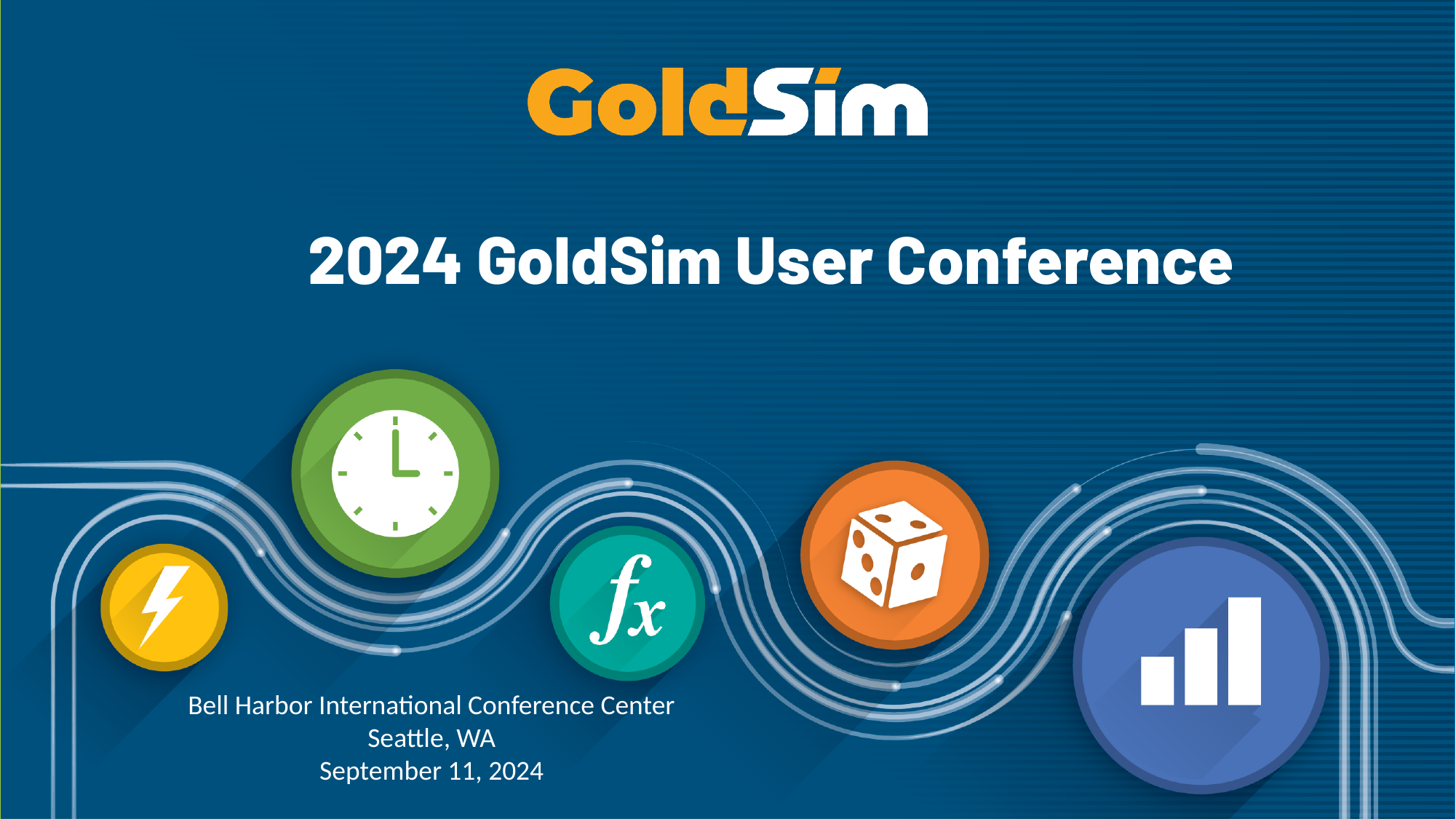

2024 GoldSim User Conference
Bell Harbor International Conference Center
Seattle, WA
September 11, 2024